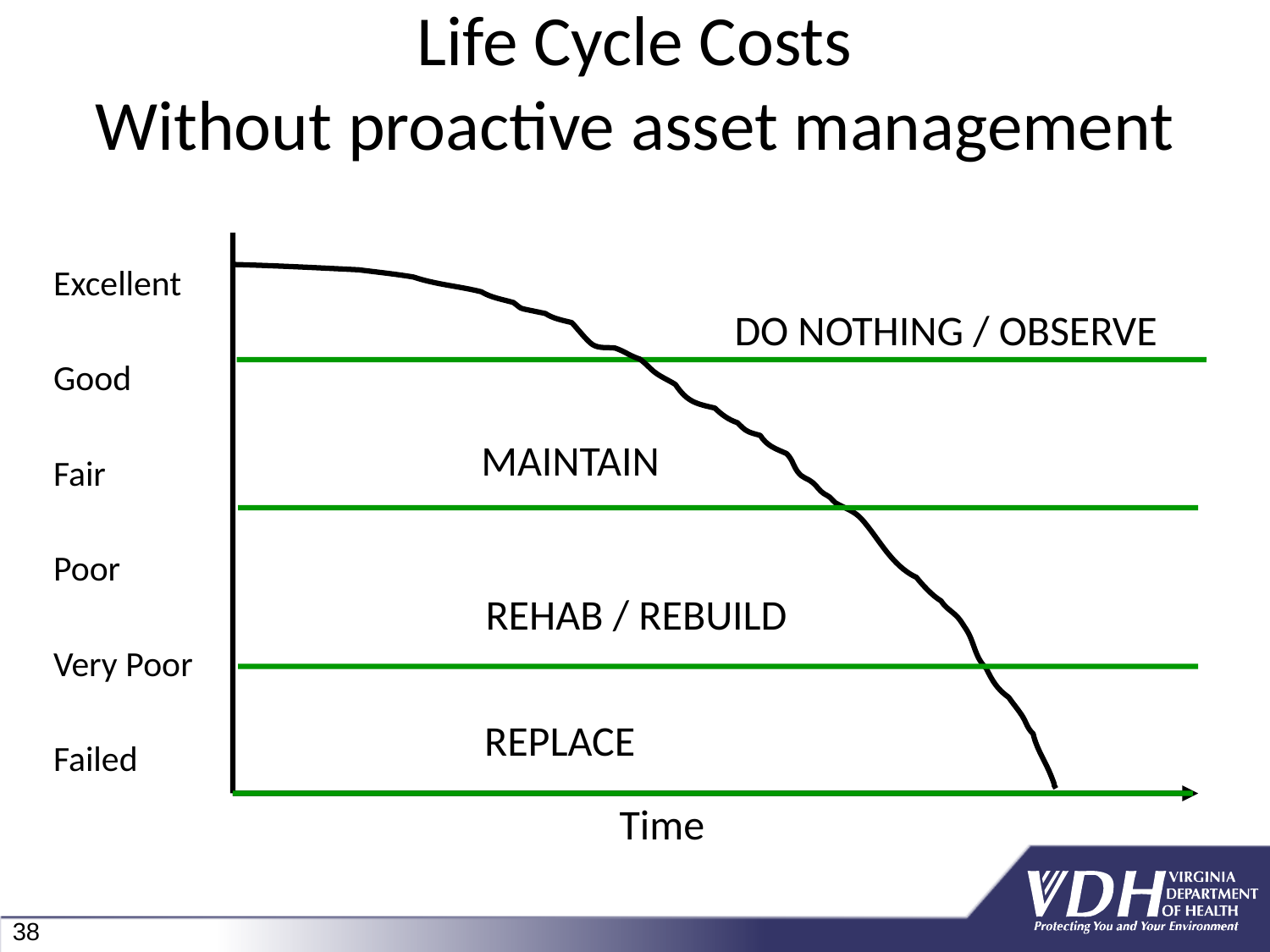

Life Cycle Costs
Without proactive asset management

Excellent

Good

Fair

Poor

Very Poor

Failed

DO NOTHING / OBSERVE

     MAINTAIN

REHAB / REBUILD

REPLACE

Time